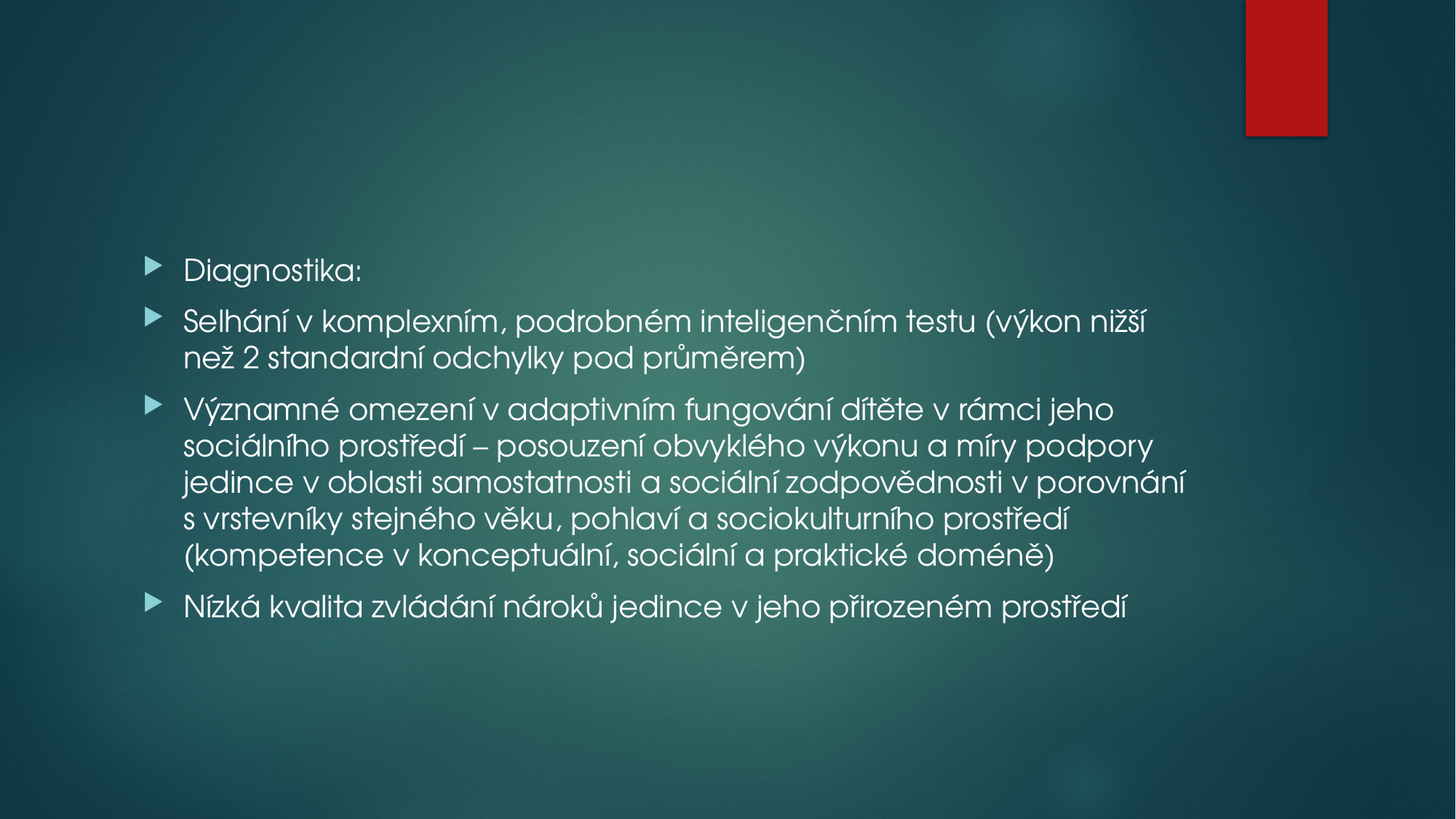

#
Diagnostika:
Selhání v komplexním, podrobném inteligenčním testu (výkon nižší než 2 standardní odchylky pod průměrem)
Významné omezení v adaptivním fungování dítěte v rámci jeho sociálního prostředí – posouzení obvyklého výkonu a míry podpory jedince v oblasti samostatnosti a sociální zodpovědnosti v porovnání s vrstevníky stejného věku, pohlaví a sociokulturního prostředí (kompetence v konceptuální, sociální a praktické doméně)
Nízká kvalita zvládání nároků jedince v jeho přirozeném prostředí